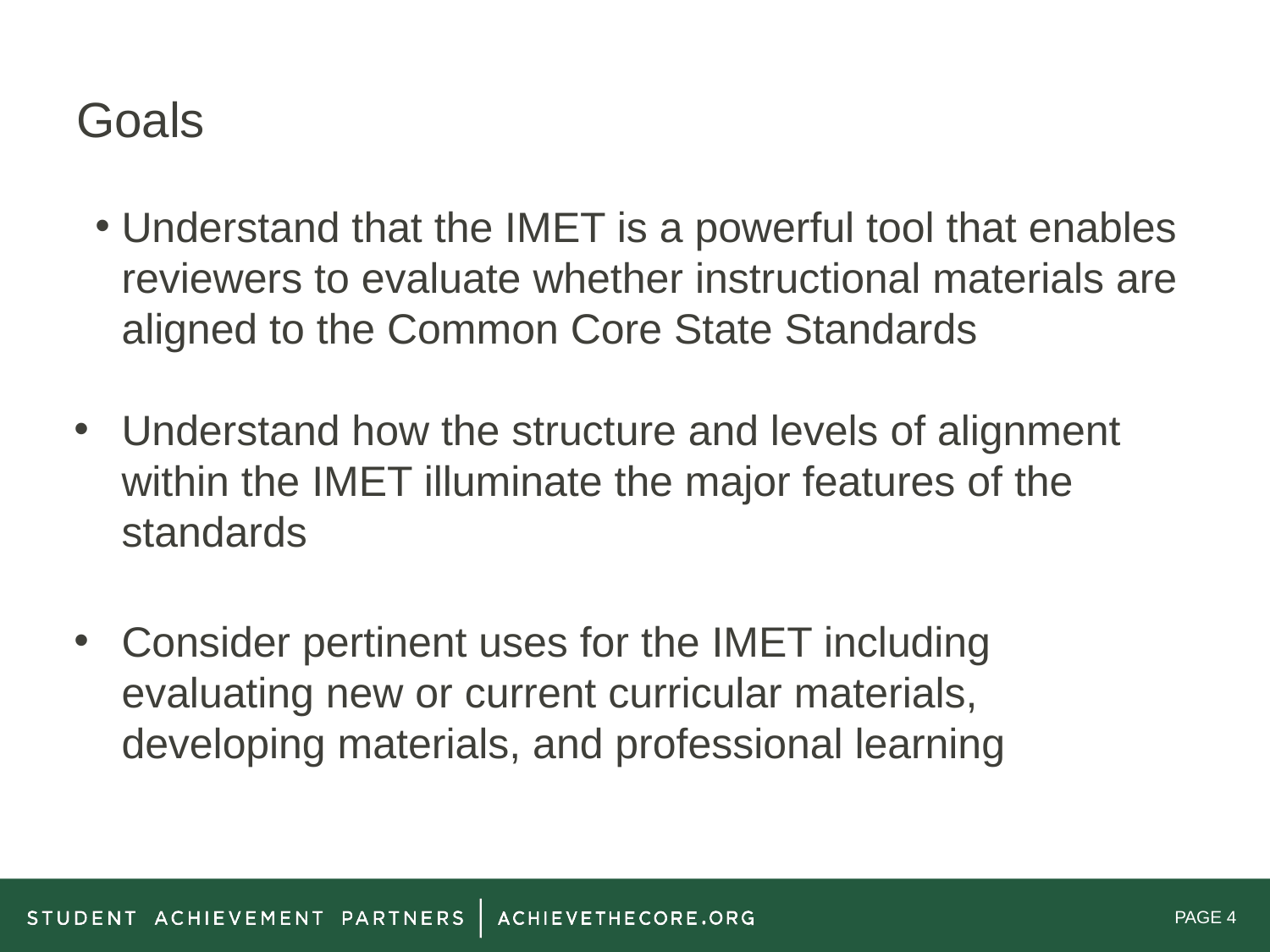

# Goals
Understand that the IMET is a powerful tool that enables reviewers to evaluate whether instructional materials are aligned to the Common Core State Standards

Understand how the structure and levels of alignment within the IMET illuminate the major features of the standards

Consider pertinent uses for the IMET including evaluating new or current curricular materials, developing materials, and professional learning